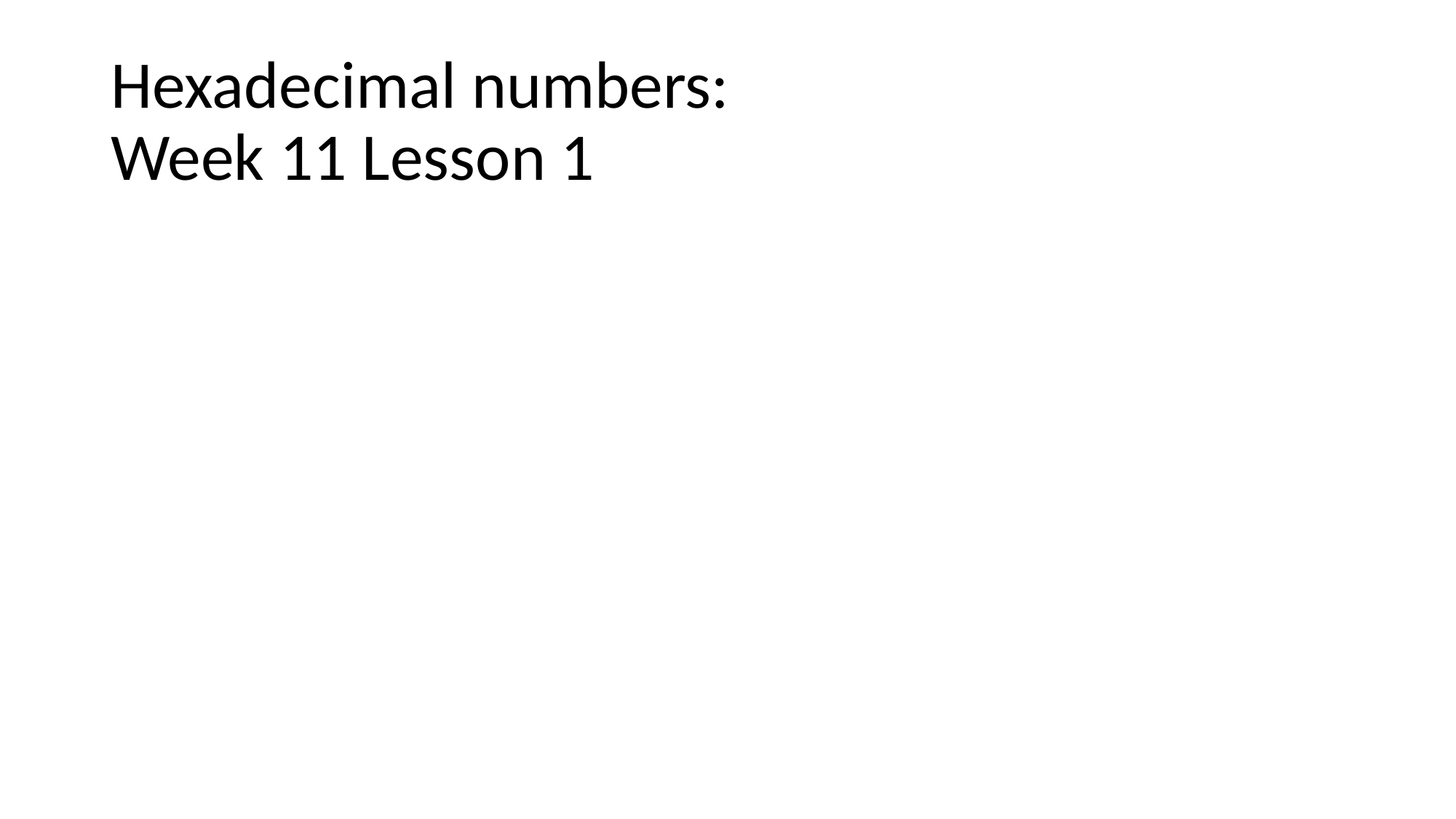

# Hexadecimal numbers: Week 11 Lesson 1